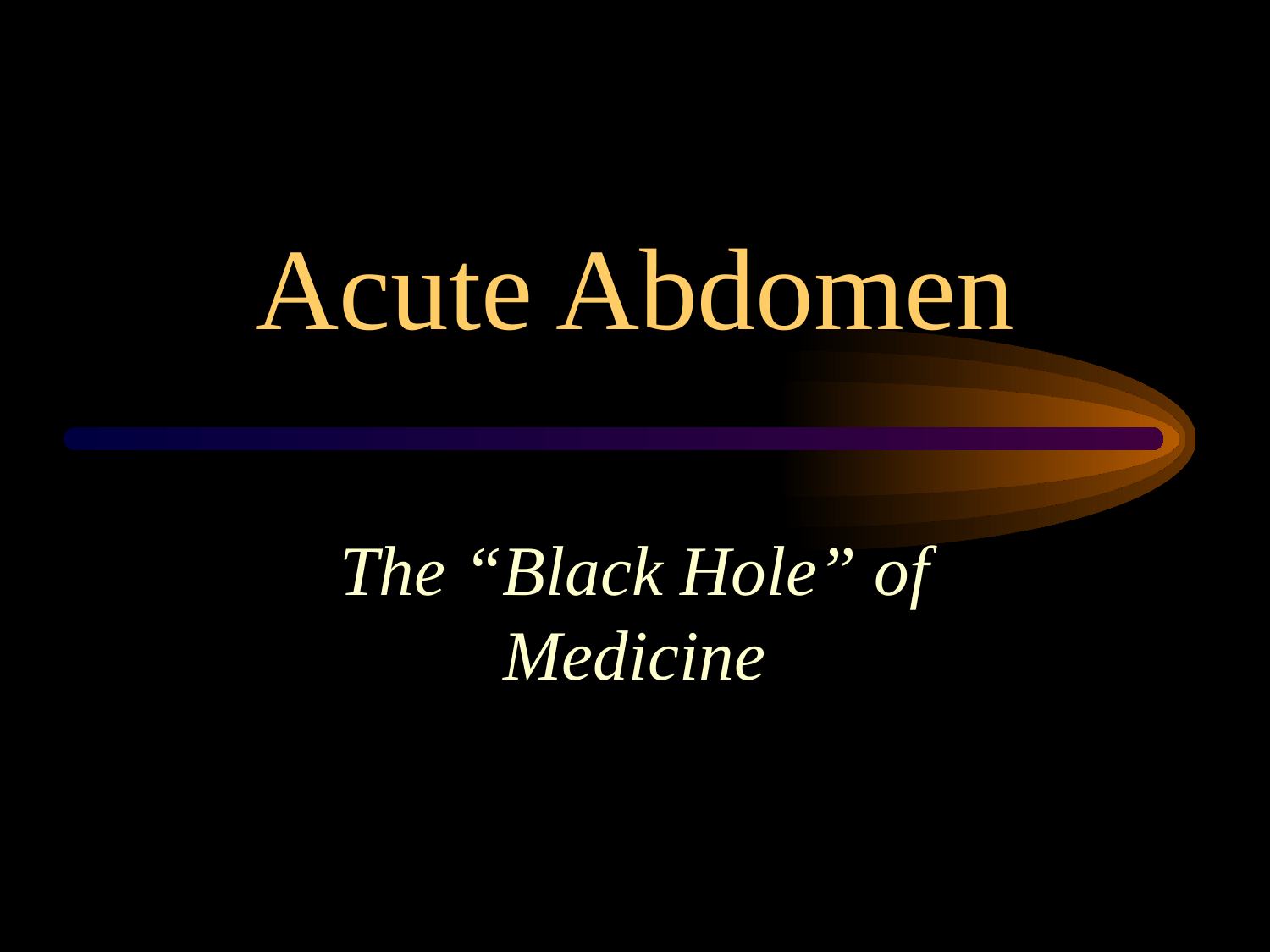

# Acute Abdomen
The “Black Hole” of Medicine